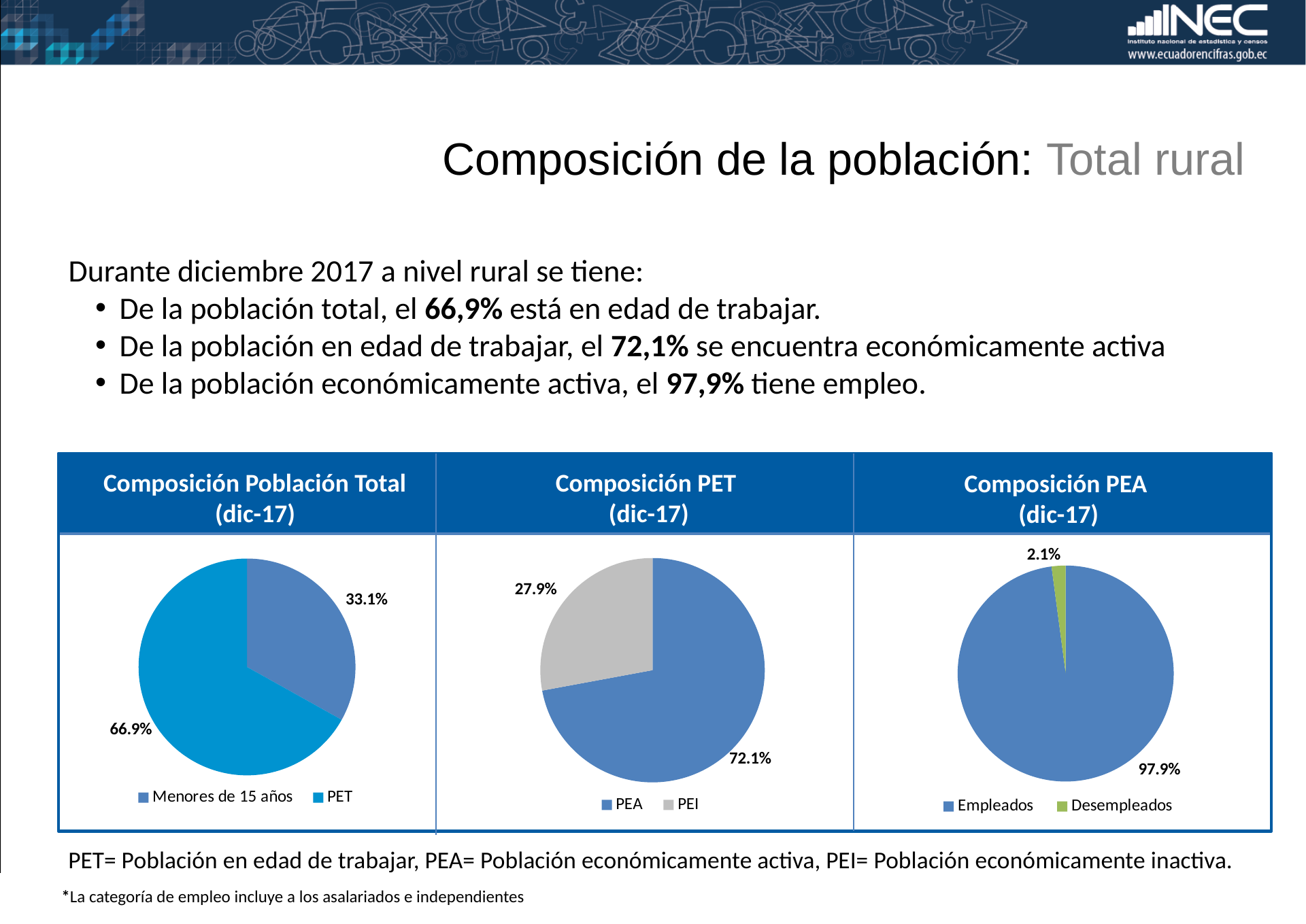

Composición de la población: Total rural
Durante diciembre 2017 a nivel rural se tiene:
De la población total, el 66,9% está en edad de trabajar.
De la población en edad de trabajar, el 72,1% se encuentra económicamente activa
De la población económicamente activa, el 97,9% tiene empleo.

Composición Población Total (dic-17)
Composición PET
(dic-17)
Composición PEA
(dic-17)

### Chart

| Category | Columna1 |
|---|---|
| PEA | 0.7208240126301203 |
| PEI | 0.27917598736987986 |

### Chart

| Category | Columna1 |
|---|---|
| Menores de 15 años | 0.33112780899860145 |
| PET | 0.6688721910013986 |

### Chart

| Category | Columna1 |
|---|---|
| Empleados | 0.9790409768690403 |
| Desempleados | 0.020959023130968524 |
PET= Población en edad de trabajar, PEA= Población económicamente activa, PEI= Población económicamente inactiva.
*La categoría de empleo incluye a los asalariados e independientes